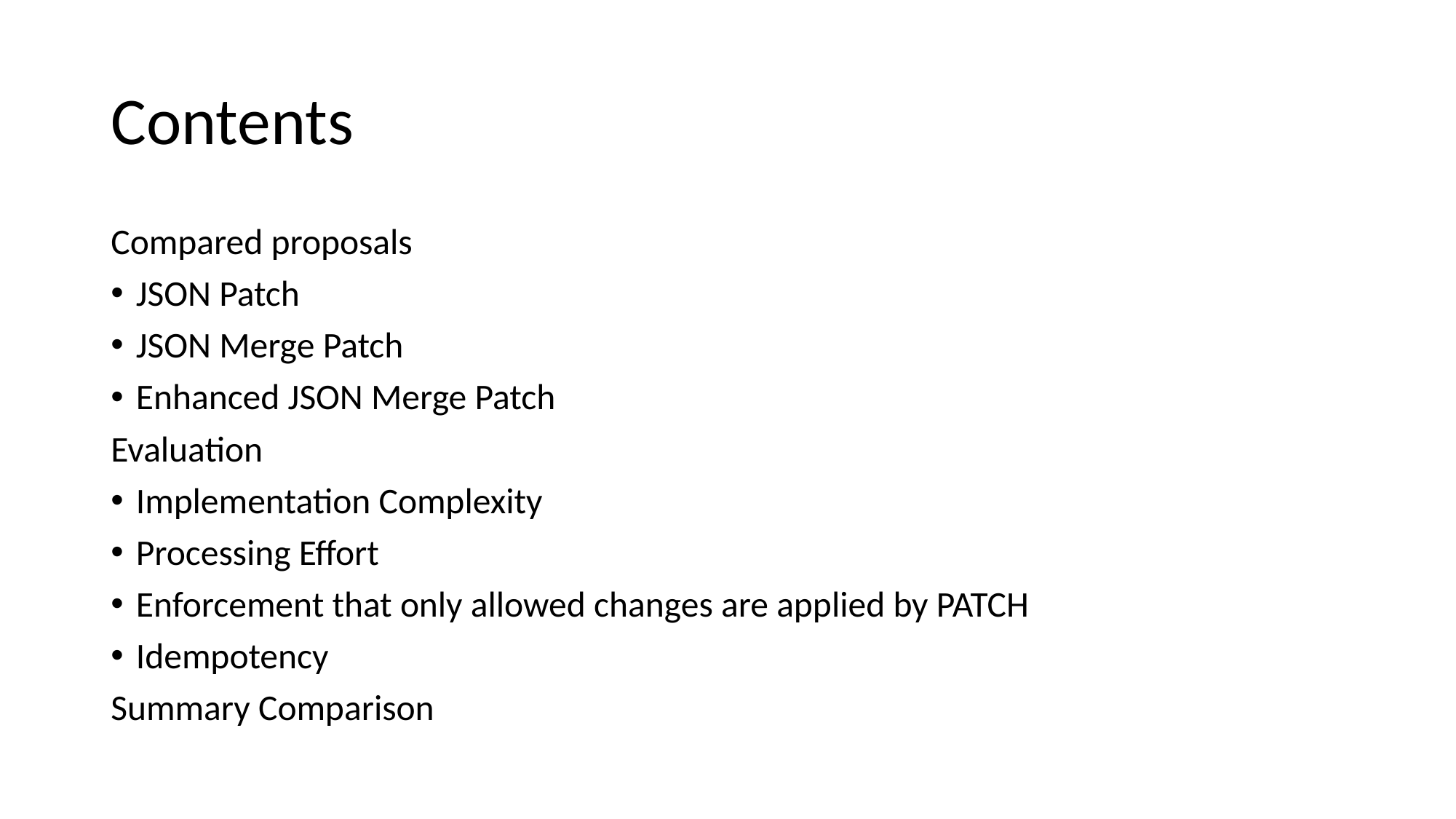

# Contents
Compared proposals
JSON Patch
JSON Merge Patch
Enhanced JSON Merge Patch
Evaluation
Implementation Complexity
Processing Effort
Enforcement that only allowed changes are applied by PATCH
Idempotency
Summary Comparison